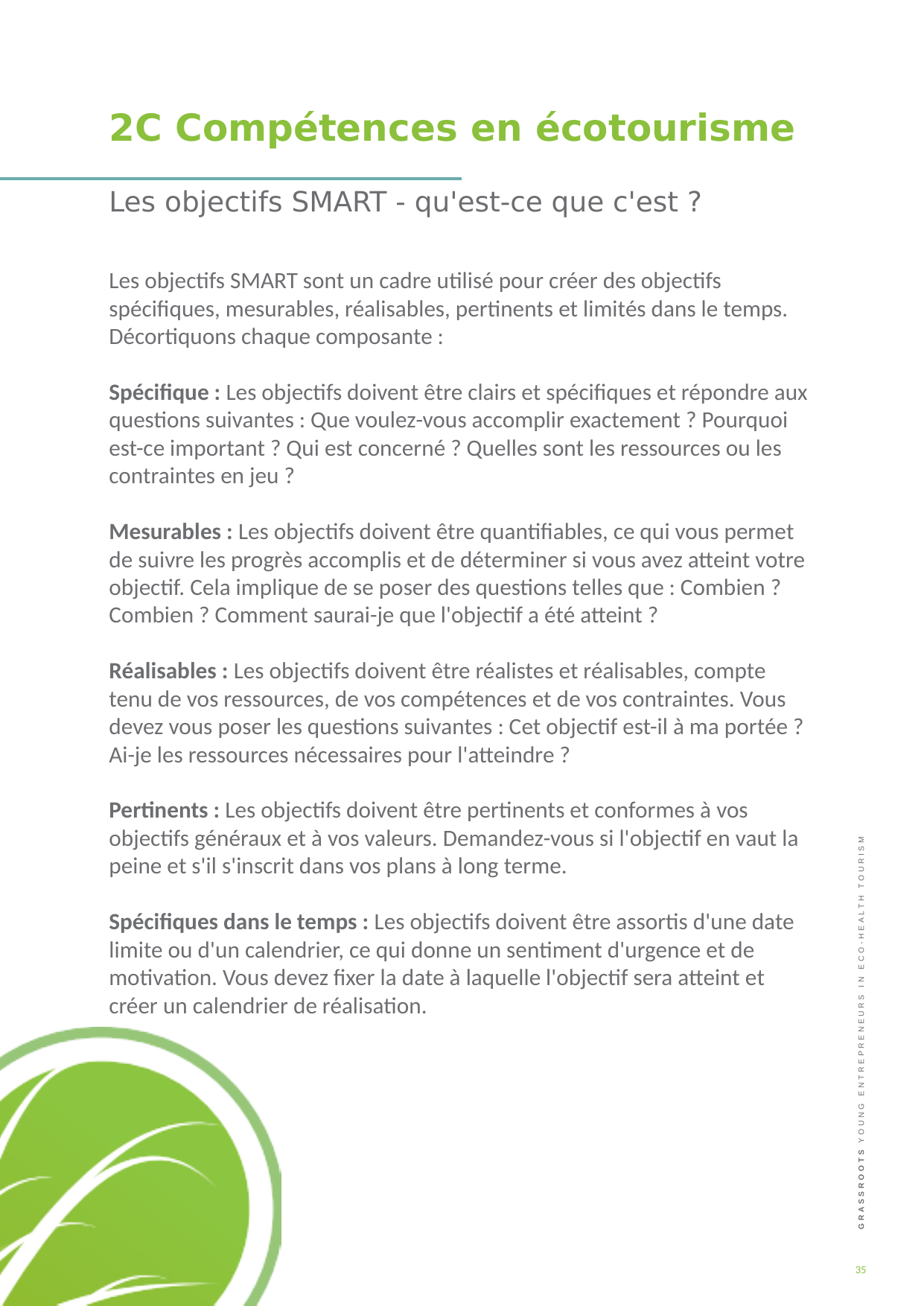

2C Compétences en écotourisme
Les objectifs SMART - qu'est-ce que c'est ?
Les objectifs SMART sont un cadre utilisé pour créer des objectifs spécifiques, mesurables, réalisables, pertinents et limités dans le temps. Décortiquons chaque composante :
Spécifique : Les objectifs doivent être clairs et spécifiques et répondre aux questions suivantes : Que voulez-vous accomplir exactement ? Pourquoi est-ce important ? Qui est concerné ? Quelles sont les ressources ou les contraintes en jeu ?

Mesurables : Les objectifs doivent être quantifiables, ce qui vous permet de suivre les progrès accomplis et de déterminer si vous avez atteint votre objectif. Cela implique de se poser des questions telles que : Combien ? Combien ? Comment saurai-je que l'objectif a été atteint ?

Réalisables : Les objectifs doivent être réalistes et réalisables, compte tenu de vos ressources, de vos compétences et de vos contraintes. Vous devez vous poser les questions suivantes : Cet objectif est-il à ma portée ? Ai-je les ressources nécessaires pour l'atteindre ?

Pertinents : Les objectifs doivent être pertinents et conformes à vos objectifs généraux et à vos valeurs. Demandez-vous si l'objectif en vaut la peine et s'il s'inscrit dans vos plans à long terme.

Spécifiques dans le temps : Les objectifs doivent être assortis d'une date limite ou d'un calendrier, ce qui donne un sentiment d'urgence et de motivation. Vous devez fixer la date à laquelle l'objectif sera atteint et créer un calendrier de réalisation.

35